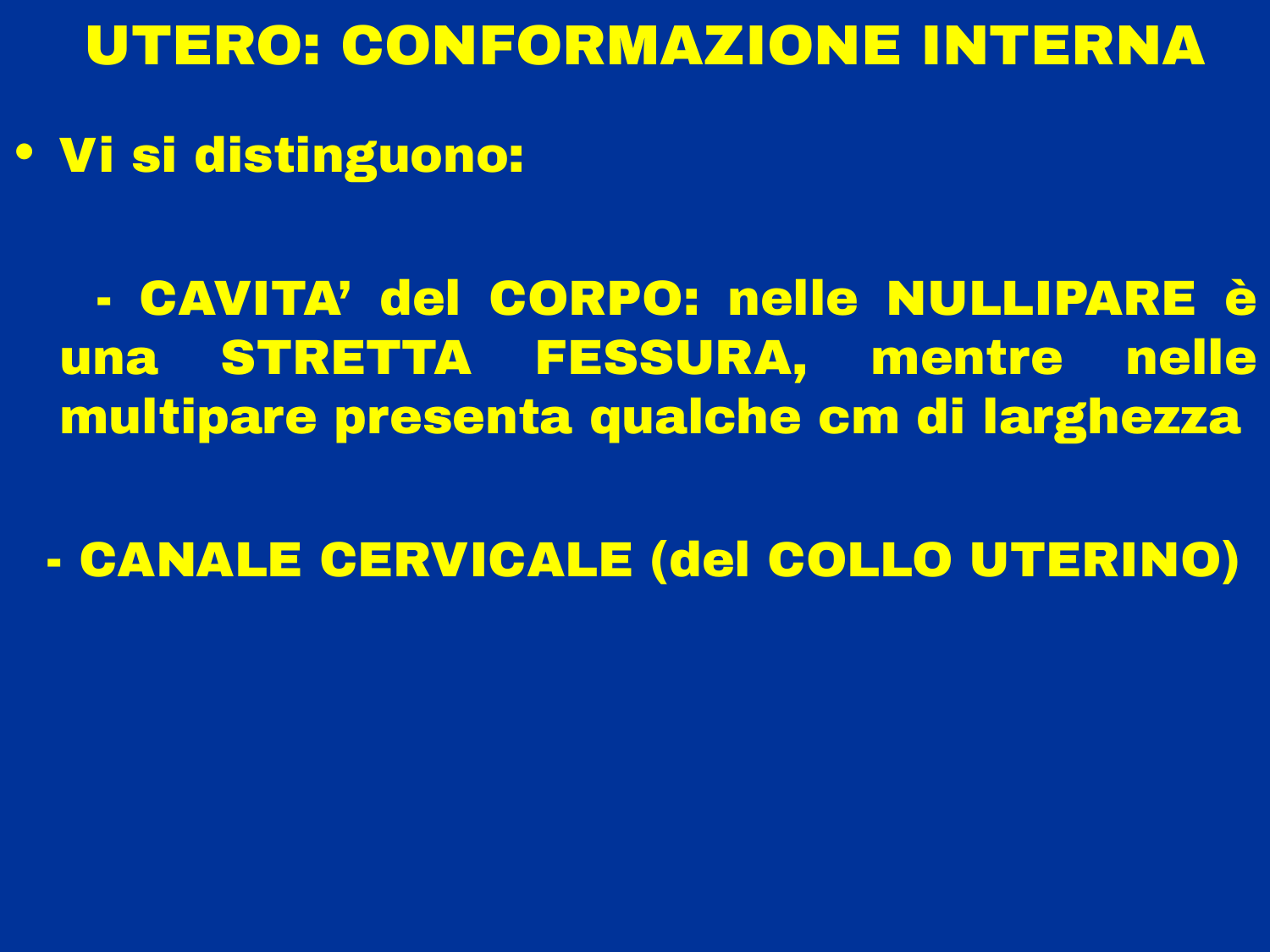

# UTERO: CONFORMAZIONE INTERNA
Vi si distinguono:

   - CAVITA’ del CORPO: nelle NULLIPARE è una STRETTA FESSURA, mentre nelle multipare presenta qualche cm di larghezza

  - CANALE CERVICALE (del COLLO UTERINO)